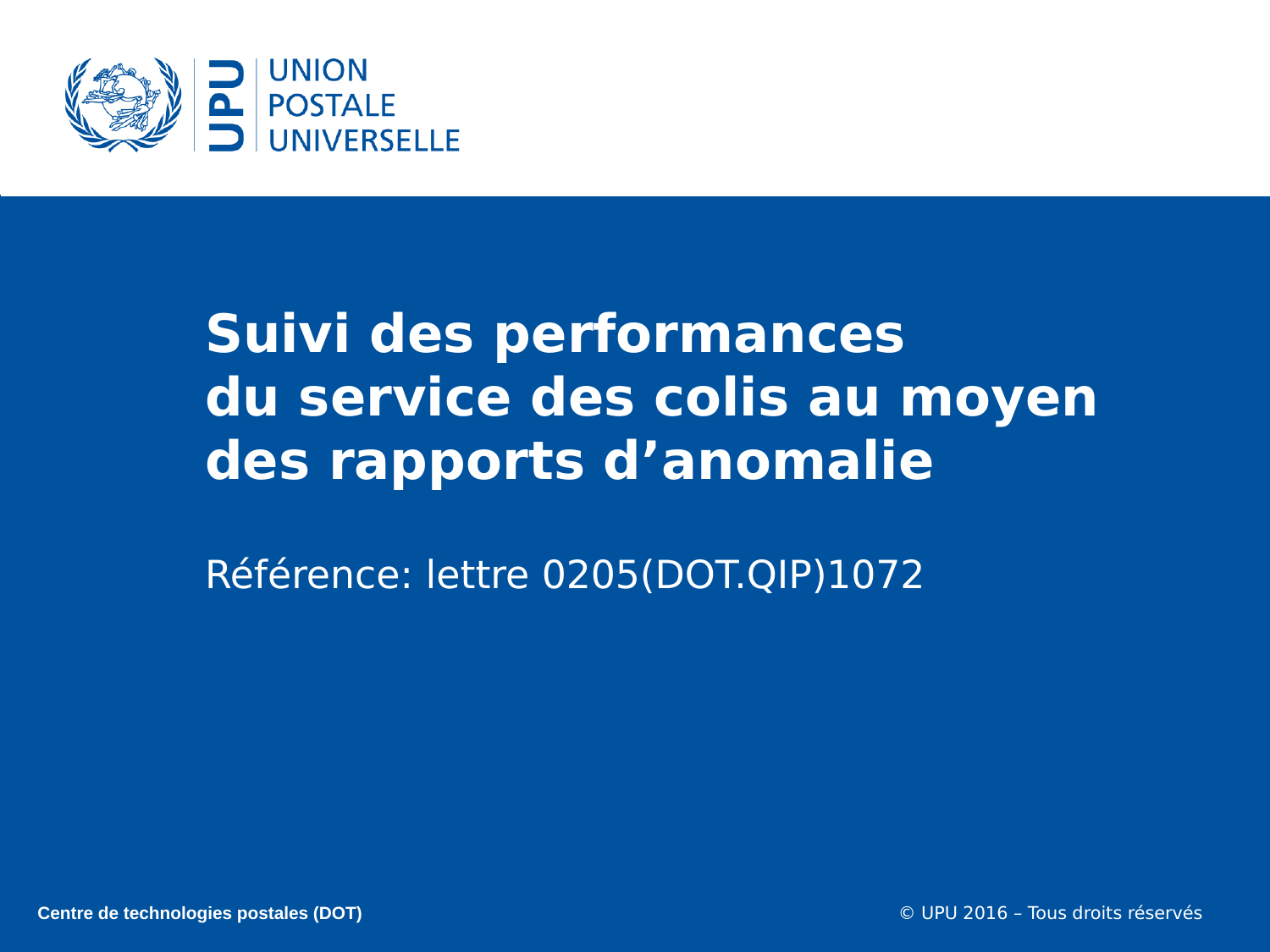

# Suivi des performances du service des colis au moyen des rapports d’anomalie
Référence: lettre 0205(DOT.QIP)1072
Centre de technologies postales (DOT)